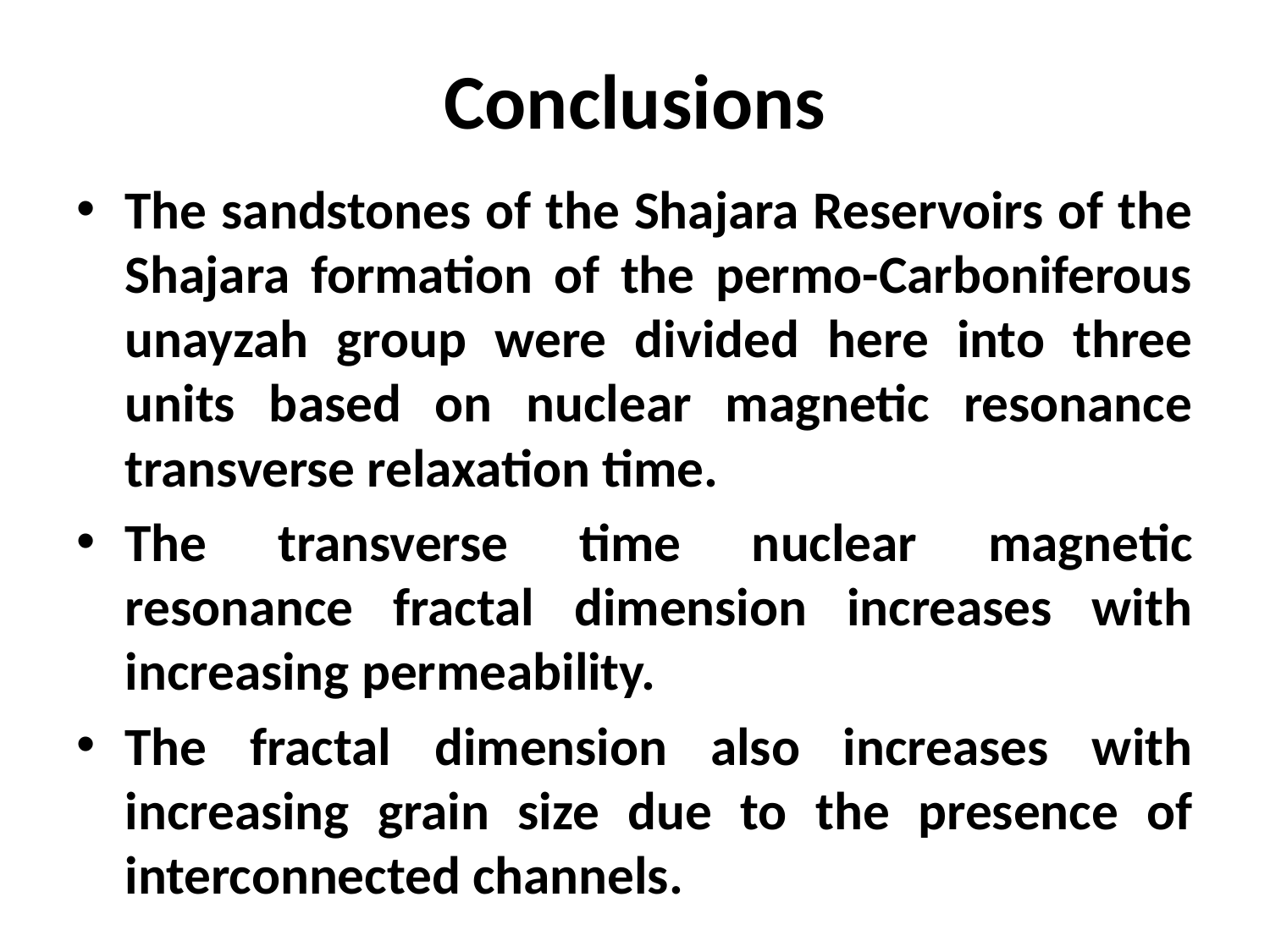

# Conclusions
The sandstones of the Shajara Reservoirs of the Shajara formation of the permo-Carboniferous unayzah group were divided here into three units based on nuclear magnetic resonance transverse relaxation time.
The transverse time nuclear magnetic resonance fractal dimension increases with increasing permeability.
The fractal dimension also increases with increasing grain size due to the presence of interconnected channels.